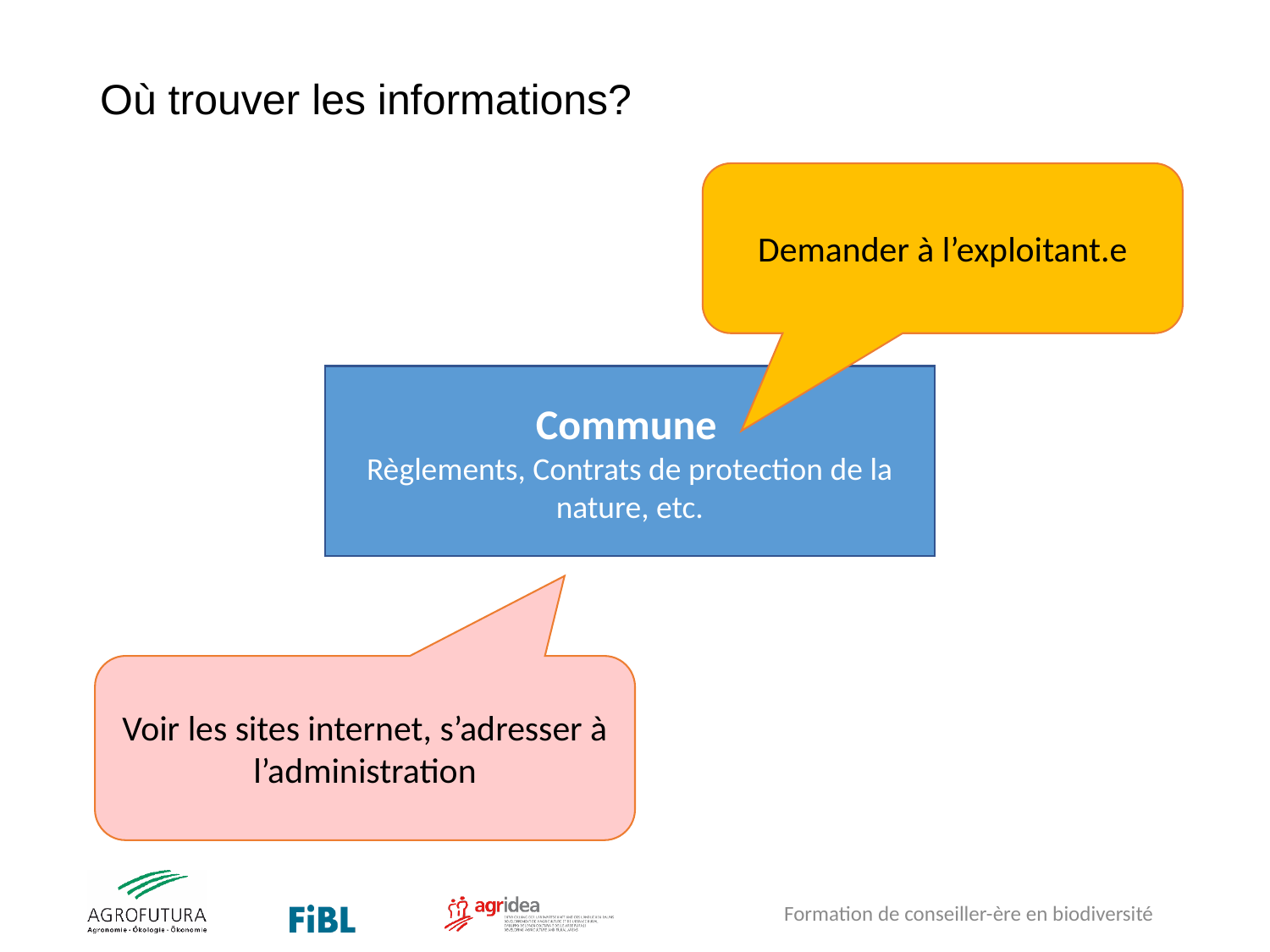

# Où trouver les informations?
Demander à l’exploitant.e
Commune
Règlements, Contrats de protection de la nature, etc.
Voir les sites internet, s’adresser à l’administration
Formation de conseiller-ère en biodiversité